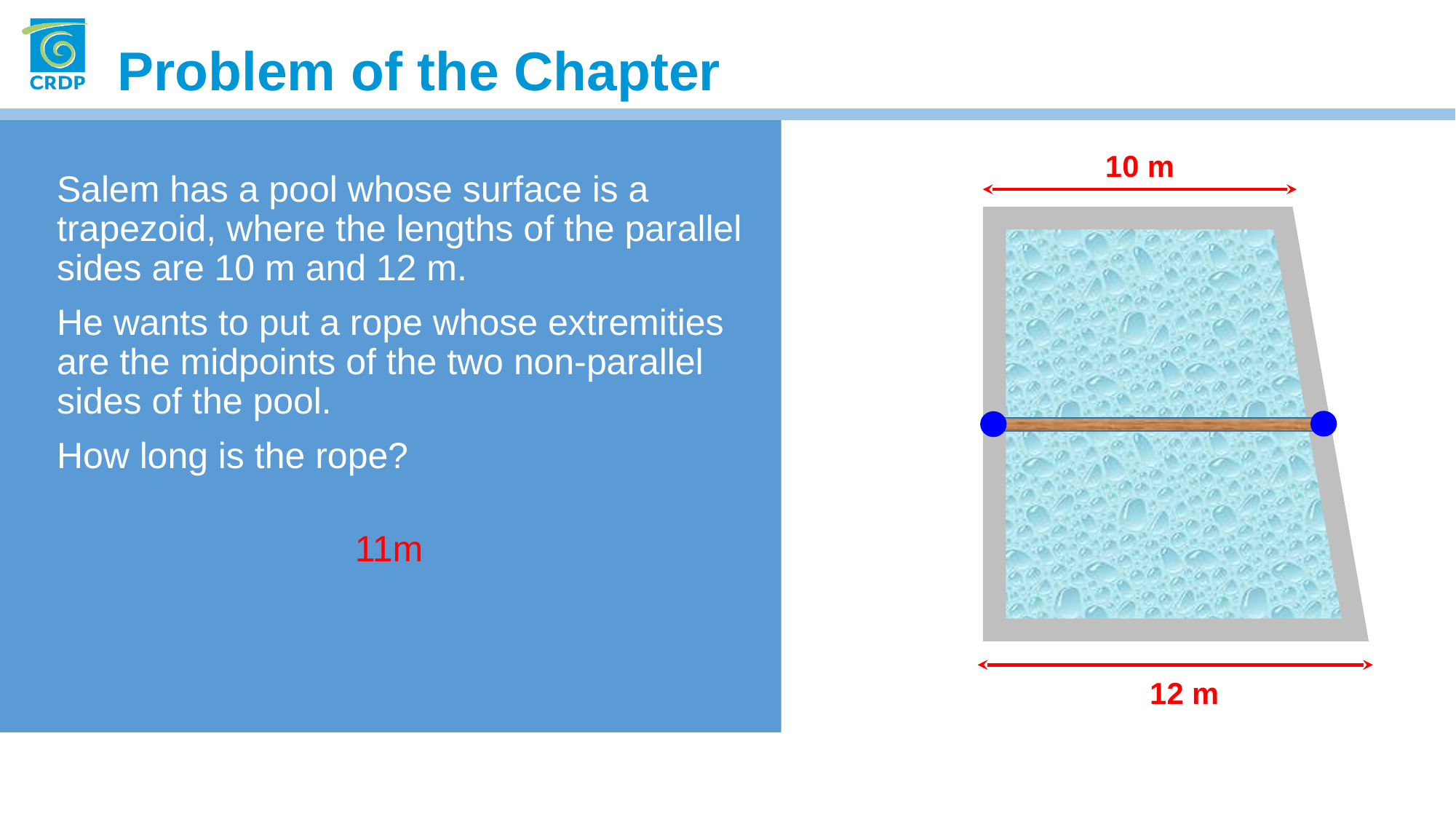

Problem of the Chapter

10 m
Salem has a pool whose surface is a trapezoid, where the lengths of the parallel sides are 10 m and 12 m.
He wants to put a rope whose extremities are the midpoints of the two non-parallel sides of the pool.
How long is the rope?

          11m
12 m